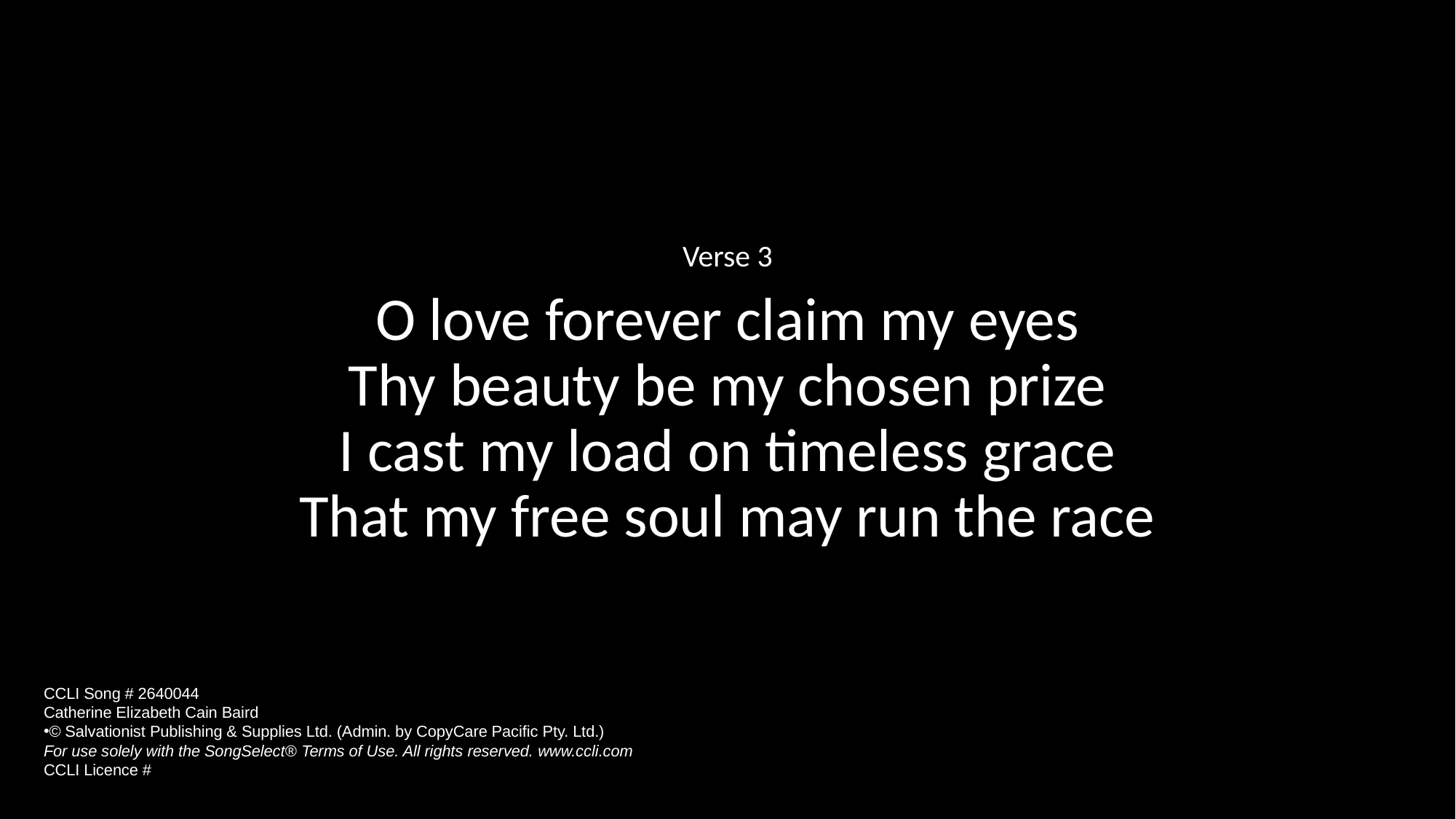

Verse 3
O love forever claim my eyes
Thy beauty be my chosen prize
I cast my load on timeless grace
That my free soul may run the race

CCLI Song # 2640044
Catherine Elizabeth Cain Baird
© Salvationist Publishing & Supplies Ltd. (Admin. by CopyCare Pacific Pty. Ltd.)
For use solely with the SongSelect® Terms of Use. All rights reserved. www.ccli.com
CCLI Licence #